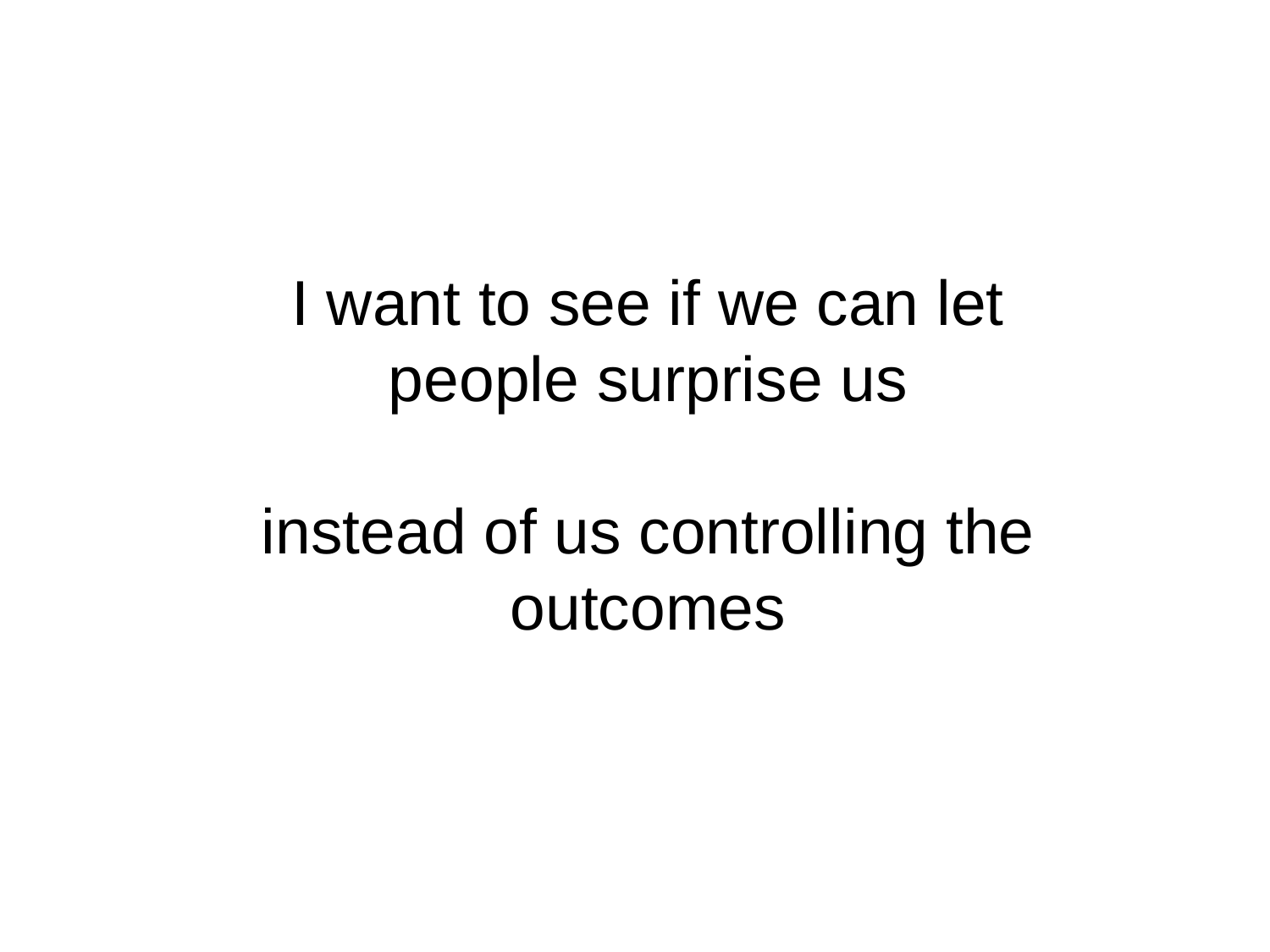

I want to see if we can let people surprise us

instead of us controlling the outcomes